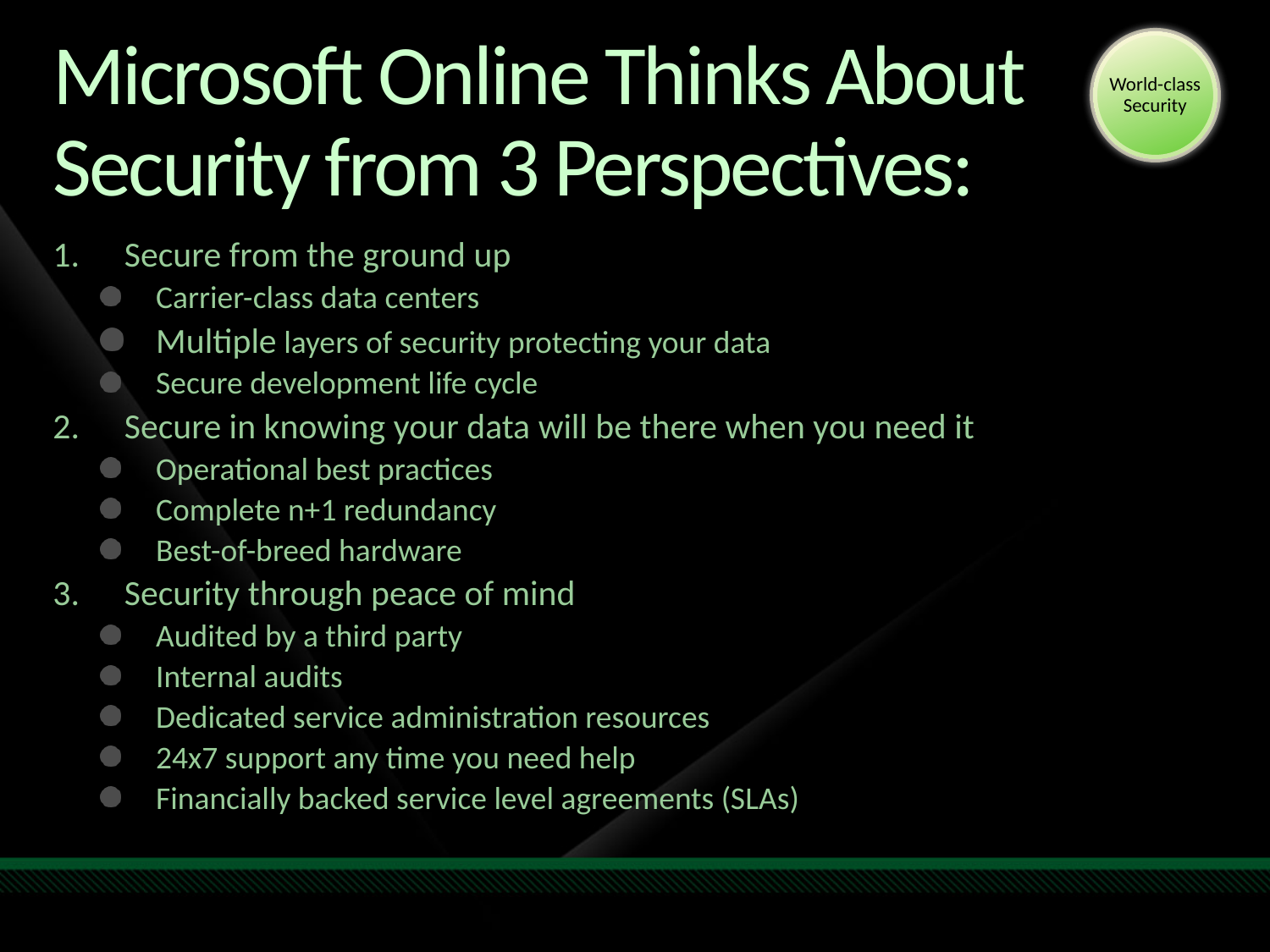

World-class
Security
# Microsoft Online Thinks About Security from 3 Perspectives:
Secure from the ground up
Carrier-class data centers
Multiple layers of security protecting your data
Secure development life cycle
Secure in knowing your data will be there when you need it
Operational best practices
Complete n+1 redundancy
Best-of-breed hardware
Security through peace of mind
Audited by a third party
Internal audits
Dedicated service administration resources
24x7 support any time you need help
Financially backed service level agreements (SLAs)